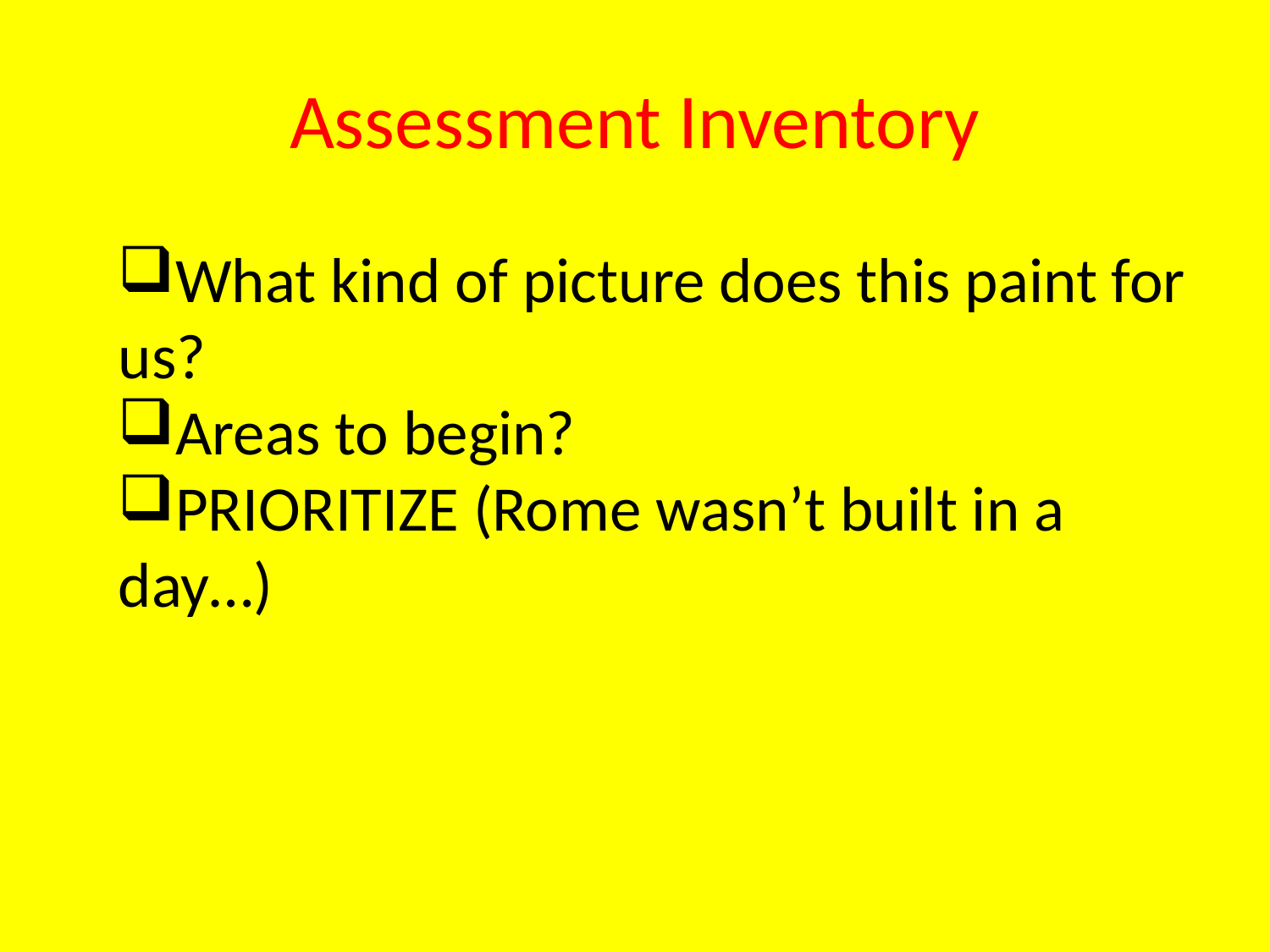

# Assessment Inventory
What kind of picture does this paint for us?
Areas to begin?
PRIORITIZE (Rome wasn’t built in a day…)